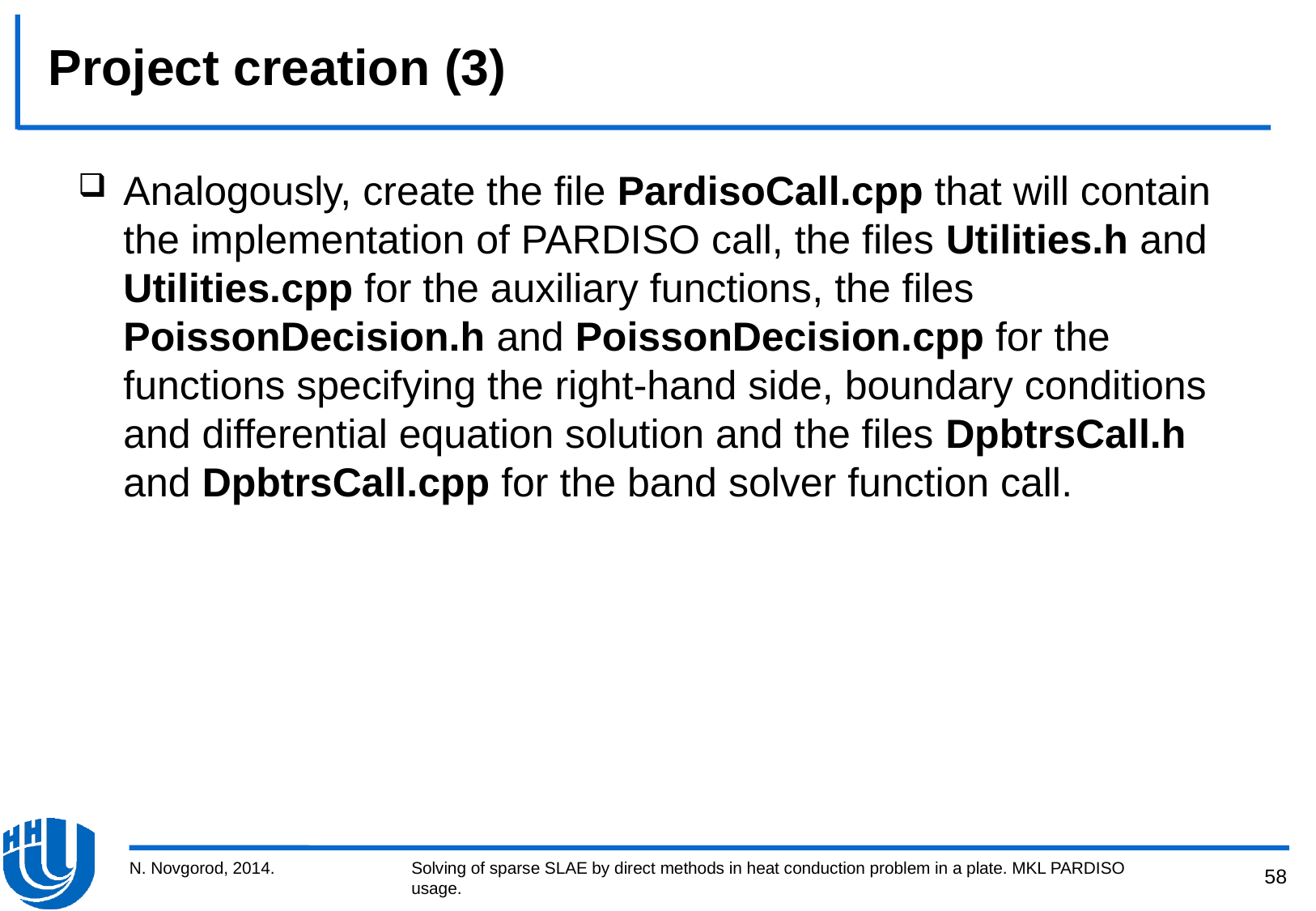

# Project creation (3)
Analogously, create the file PardisoCall.cpp that will contain the implementation of PARDISO call, the files Utilities.h and Utilities.cpp for the auxiliary functions, the files PoissonDecision.h and PoissonDecision.cpp for the functions specifying the right-hand side, boundary conditions and differential equation solution and the files DpbtrsCall.h and DpbtrsCall.cpp for the band solver function call.

N. Novgorod, 2014.
Solving of sparse SLAE by direct methods in heat conduction problem in a plate. MKL PARDISO usage.